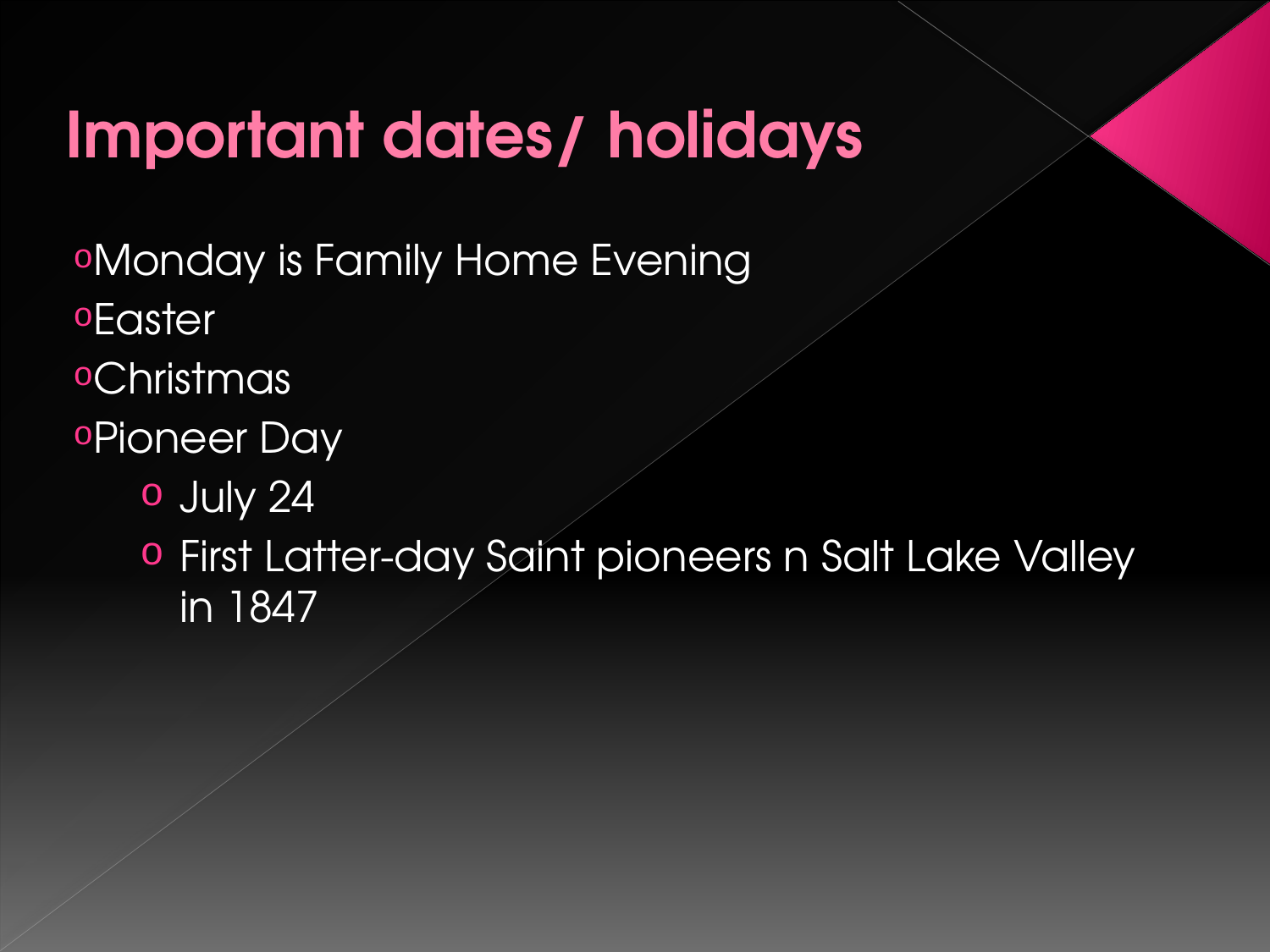

# Important dates/ holidays
Monday is Family Home Evening
Easter
Christmas
Pioneer Day
July 24
First Latter-day Saint pioneers n Salt Lake Valley in 1847